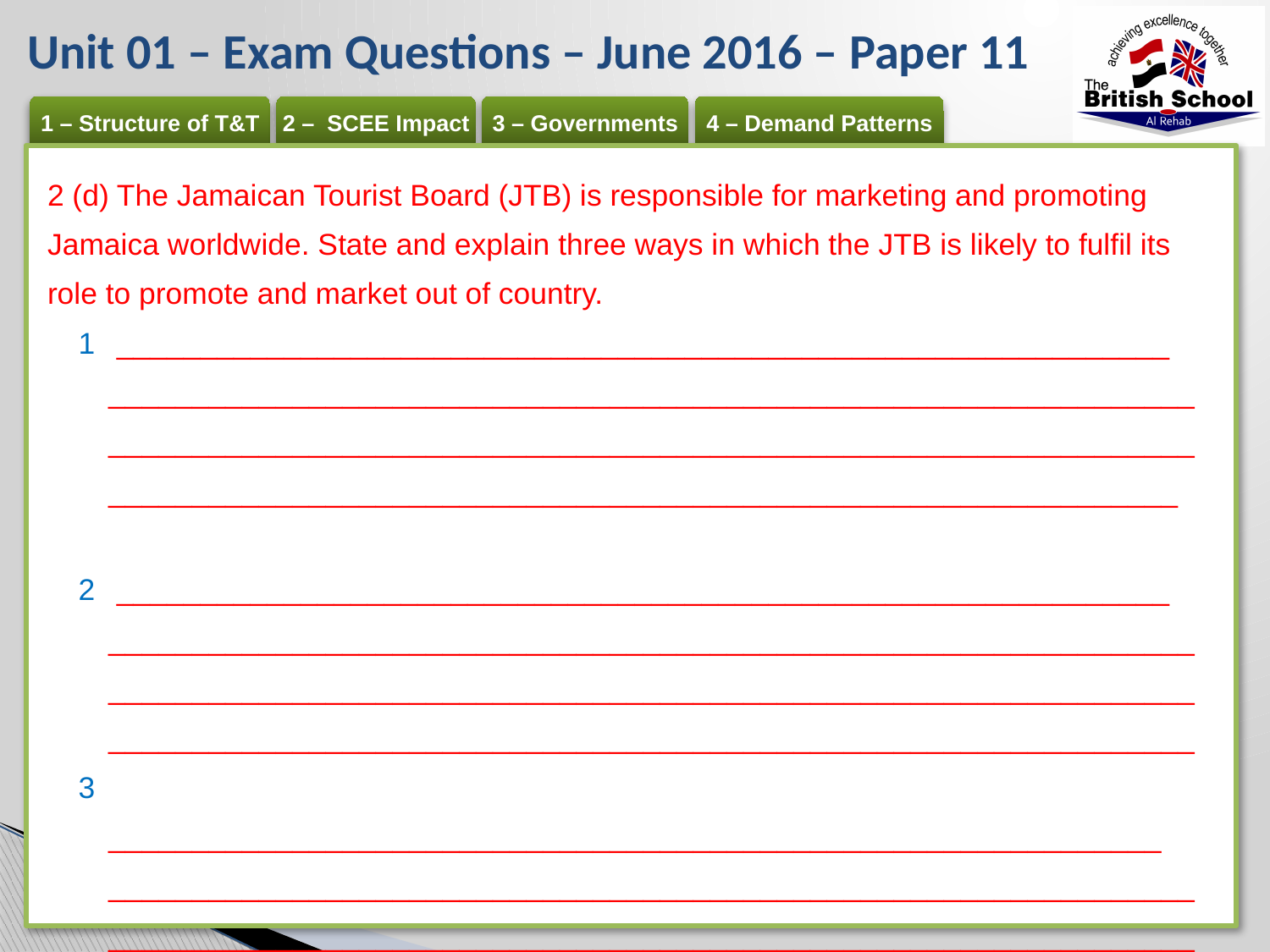

# Unit 01 – Exam Questions – June 2016 – Paper 11
2 (d) The Jamaican Tourist Board (JTB) is responsible for marketing and promoting Jamaica worldwide. State and explain three ways in which the JTB is likely to fulfil its role to promote and market out of country.
 _______________________________________________________________ __________________________________________________________________________________________________________________________________ ________________________________________________________________
 _______________________________________________________________ __________________________________________________________________________________________________________________________________ _________________________________________________________________
	_______________________________________________________________ __________________________________________________________________________________________________________________________________ ____________________________________________________________	[6]